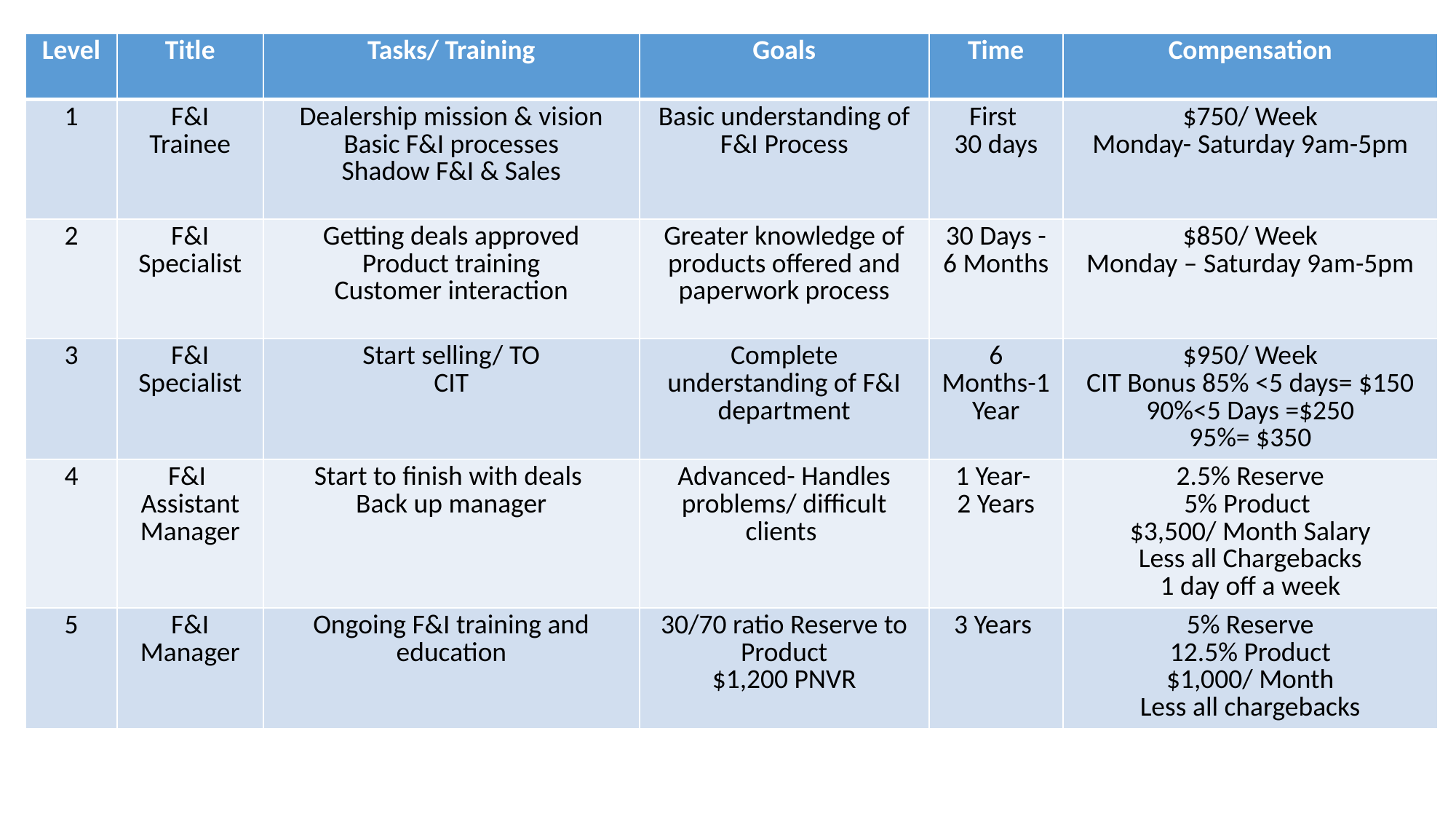

| Level | Title | Tasks/ Training | Goals | Time | Compensation |
| --- | --- | --- | --- | --- | --- |
| 1 | F&I Trainee | Dealership mission & vision Basic F&I processes Shadow F&I & Sales | Basic understanding of F&I Process | First 30 days | $750/ Week Monday- Saturday 9am-5pm |
| 2 | F&I Specialist | Getting deals approved Product training Customer interaction | Greater knowledge of products offered and paperwork process | 30 Days -6 Months | $850/ Week Monday – Saturday 9am-5pm |
| 3 | F&I Specialist | Start selling/ TO CIT | Complete understanding of F&I department | 6 Months-1 Year | $950/ Week CIT Bonus 85% <5 days= $150 90%<5 Days =$250 95%= $350 |
| 4 | F&I Assistant Manager | Start to finish with deals Back up manager | Advanced- Handles problems/ difficult clients | 1 Year- 2 Years | 2.5% Reserve 5% Product $3,500/ Month Salary Less all Chargebacks 1 day off a week |
| 5 | F&I Manager | Ongoing F&I training and education | 30/70 ratio Reserve to Product $1,200 PNVR | 3 Years | 5% Reserve 12.5% Product $1,000/ Month Less all chargebacks |